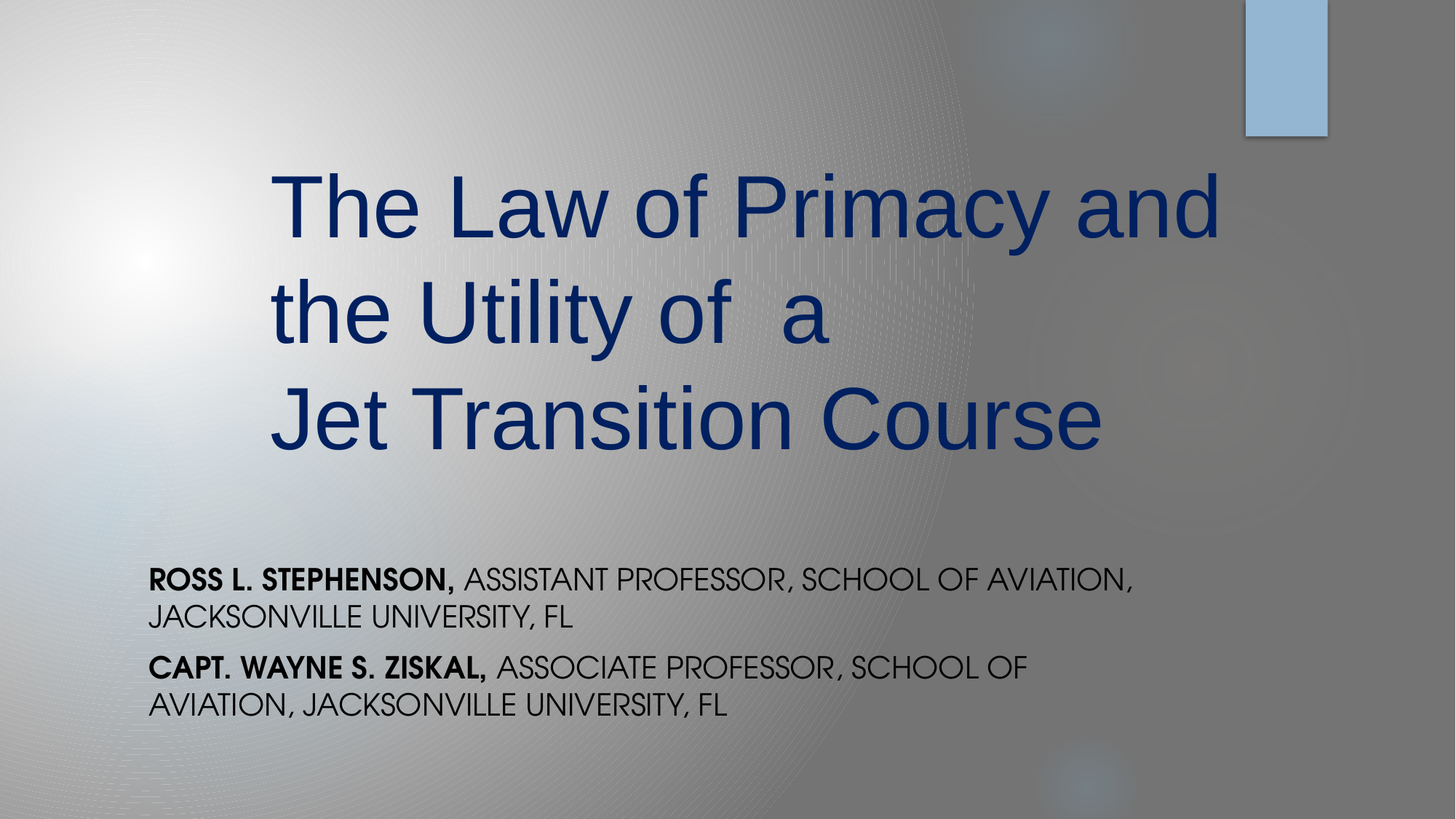

# The Law of Primacy and the Utility of  a Jet Transition Course
Ross L. Stephenson, Assistant Professor, School of Aviation, Jacksonville University, FL
Capt. Wayne S. Ziskal, Associate Professor, School of Aviation, Jacksonville University, FL